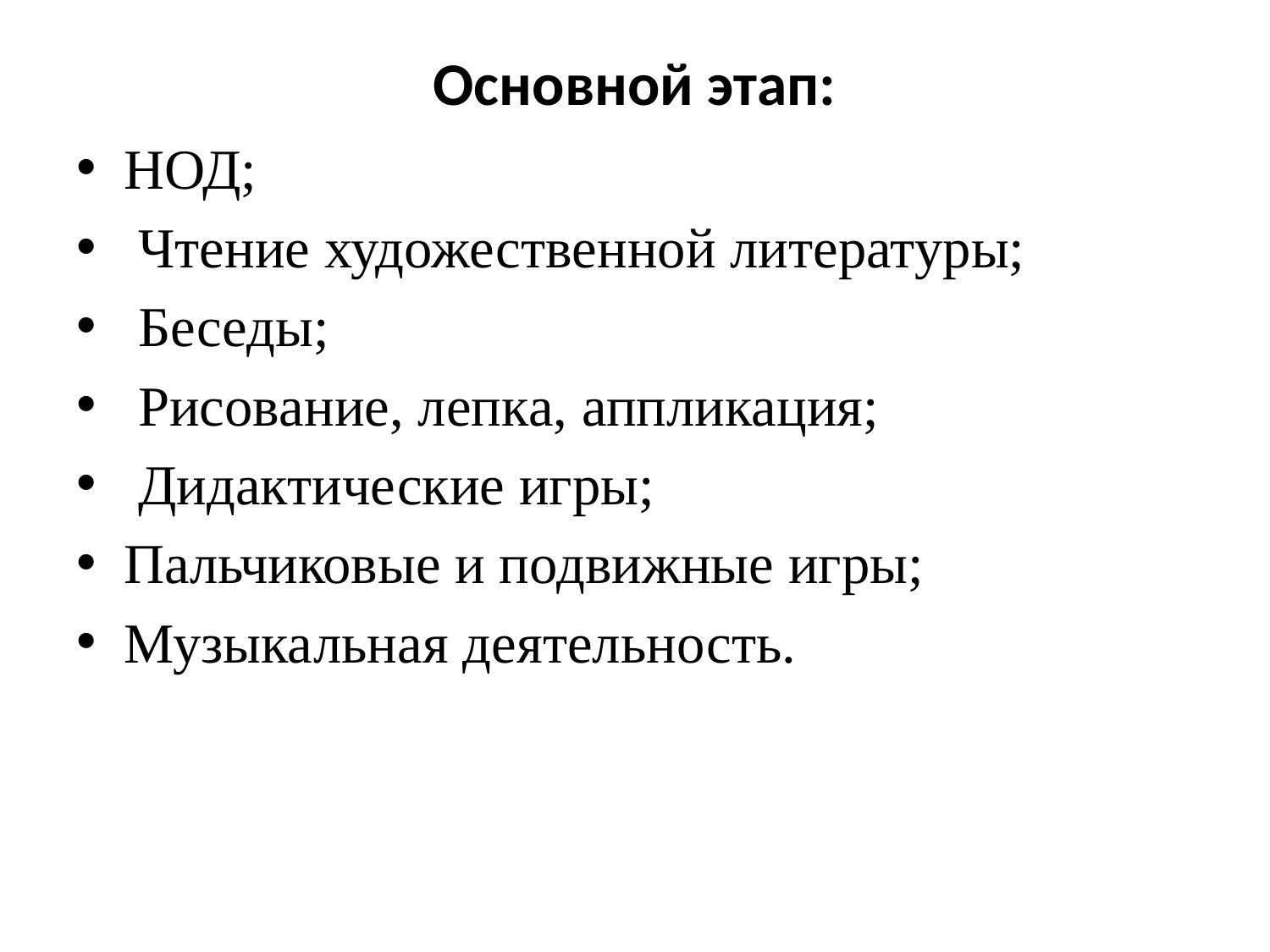

# Основной этап:
НОД;
 Чтение художественной литературы;
 Беседы;
 Рисование, лепка, аппликация;
 Дидактические игры;
Пальчиковые и подвижные игры;
Музыкальная деятельность.